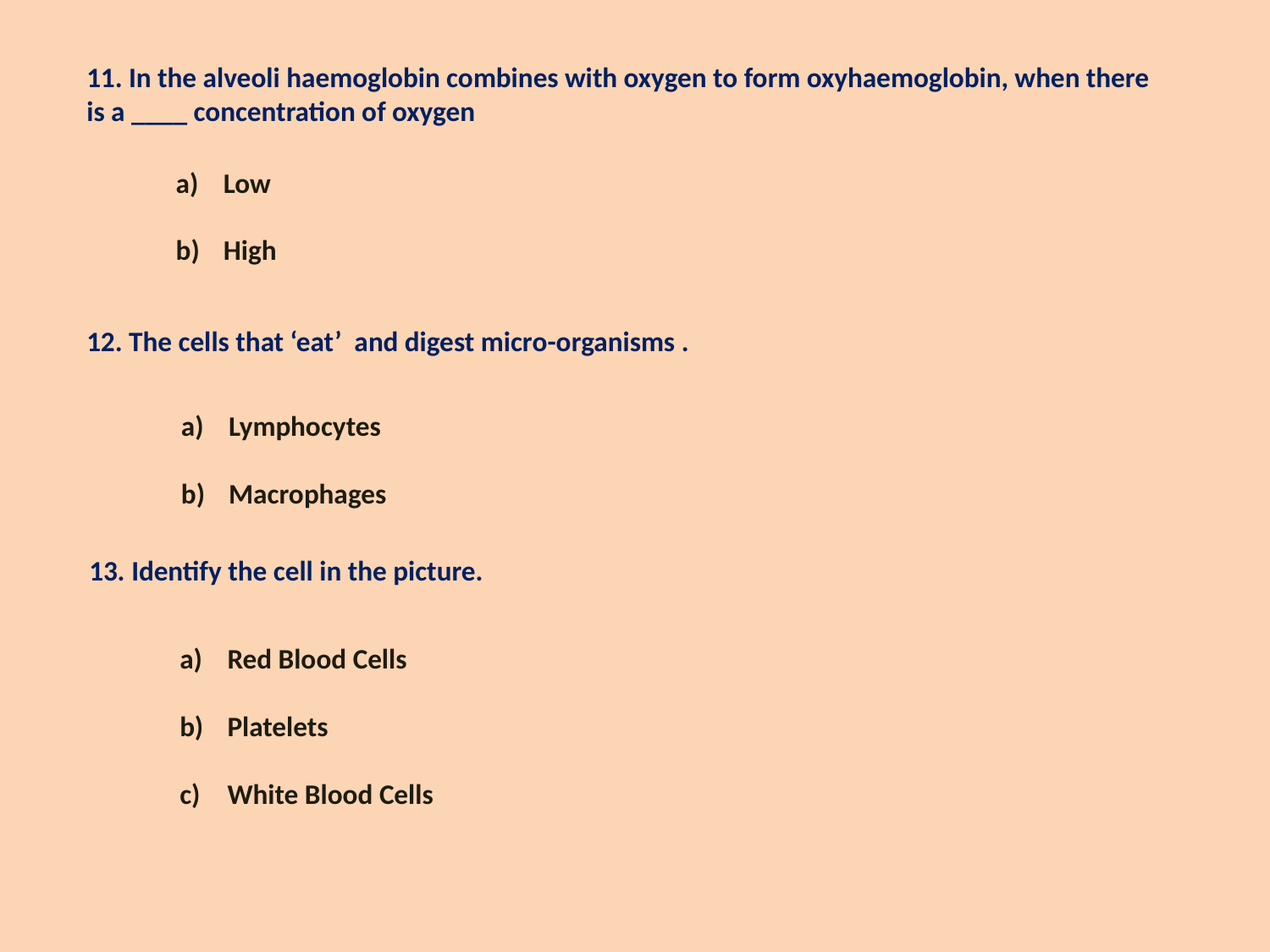

11. In the alveoli haemoglobin combines with oxygen to form oxyhaemoglobin, when there is a ____ concentration of oxygen
Low

High
12. The cells that ‘eat’  and digest micro-organisms .
Lymphocytes

Macrophages
13. Identify the cell in the picture.
Red Blood Cells
Platelets
White Blood Cells